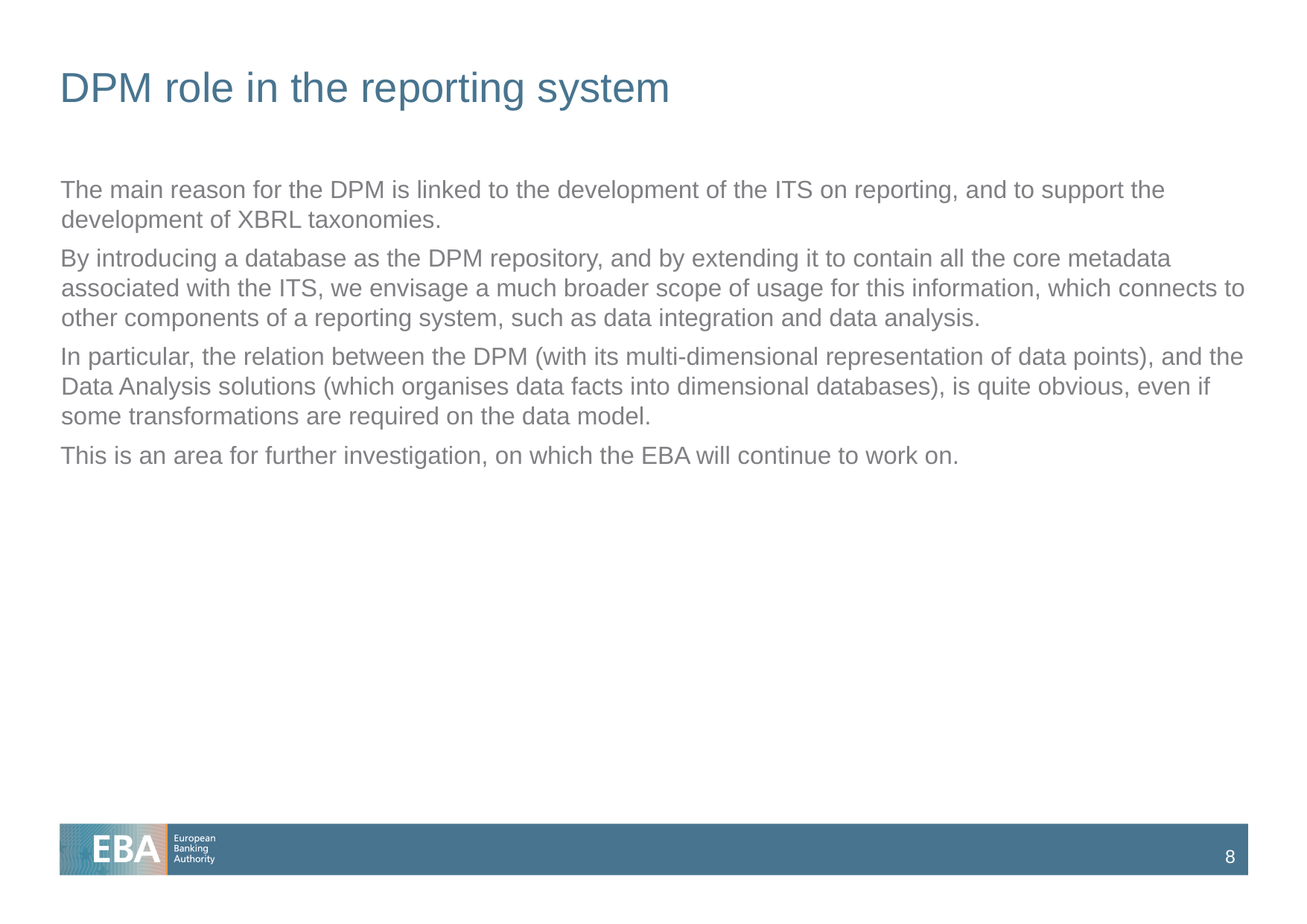

# DPM role in the reporting system
The main reason for the DPM is linked to the development of the ITS on reporting, and to support the development of XBRL taxonomies.
By introducing a database as the DPM repository, and by extending it to contain all the core metadata associated with the ITS, we envisage a much broader scope of usage for this information, which connects to other components of a reporting system, such as data integration and data analysis.
In particular, the relation between the DPM (with its multi-dimensional representation of data points), and the Data Analysis solutions (which organises data facts into dimensional databases), is quite obvious, even if some transformations are required on the data model.
This is an area for further investigation, on which the EBA will continue to work on.